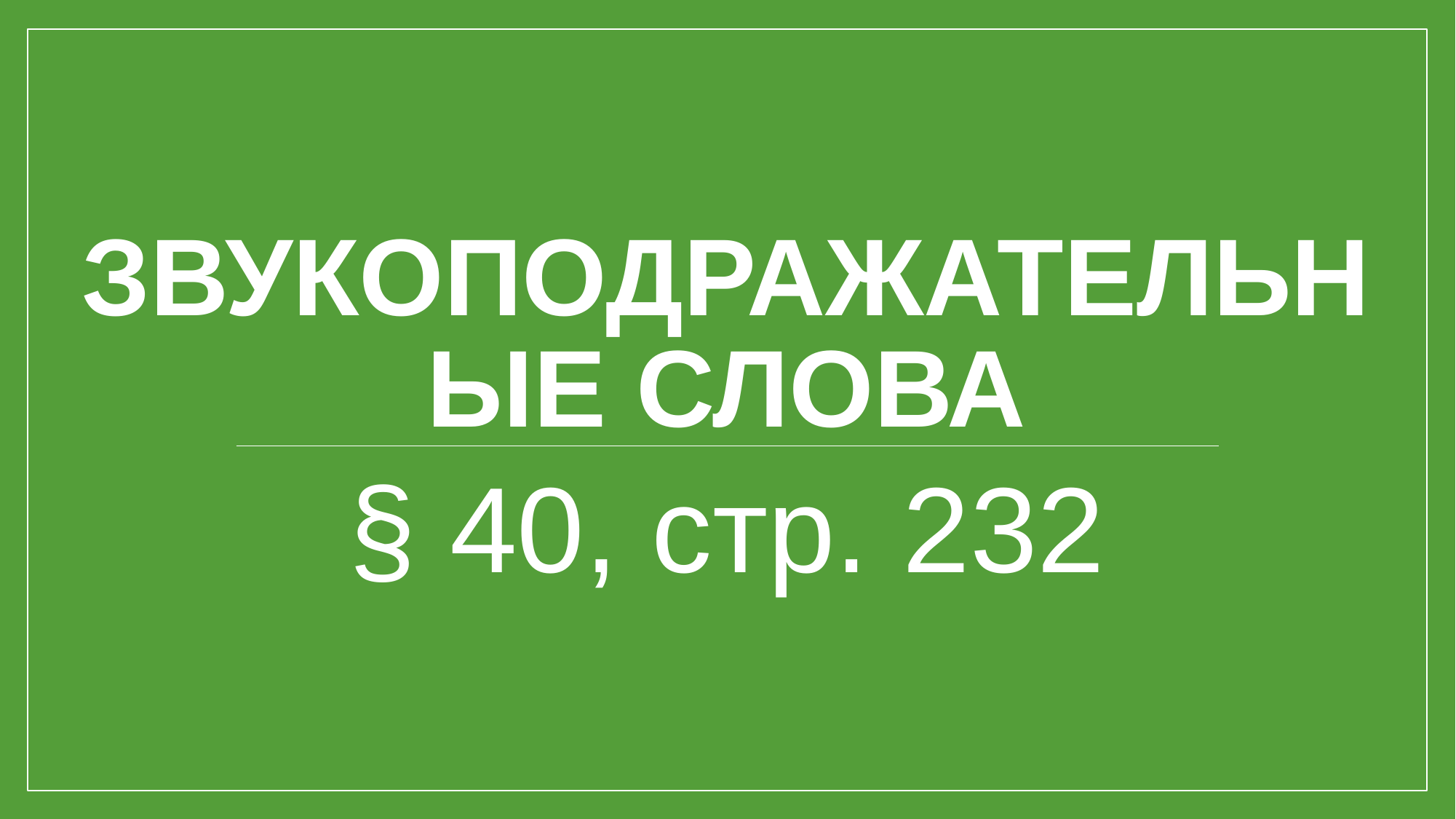

# ЗВУКОПОДРАЖАТЕЛЬНЫЕ СЛОВА
§ 40, стр. 232